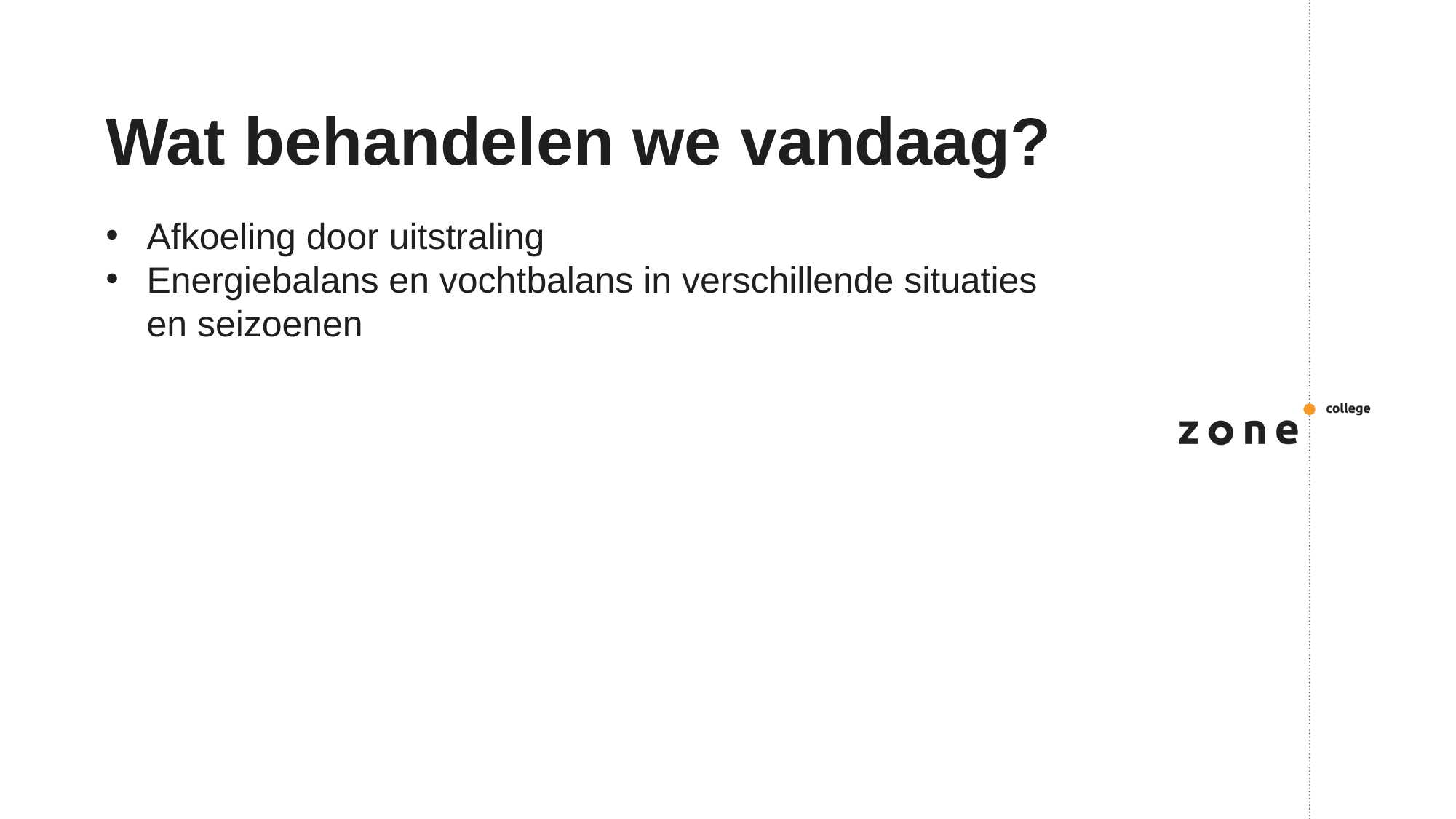

# Wat behandelen we vandaag?
Afkoeling door uitstraling
Energiebalans en vochtbalans in verschillende situaties en seizoenen